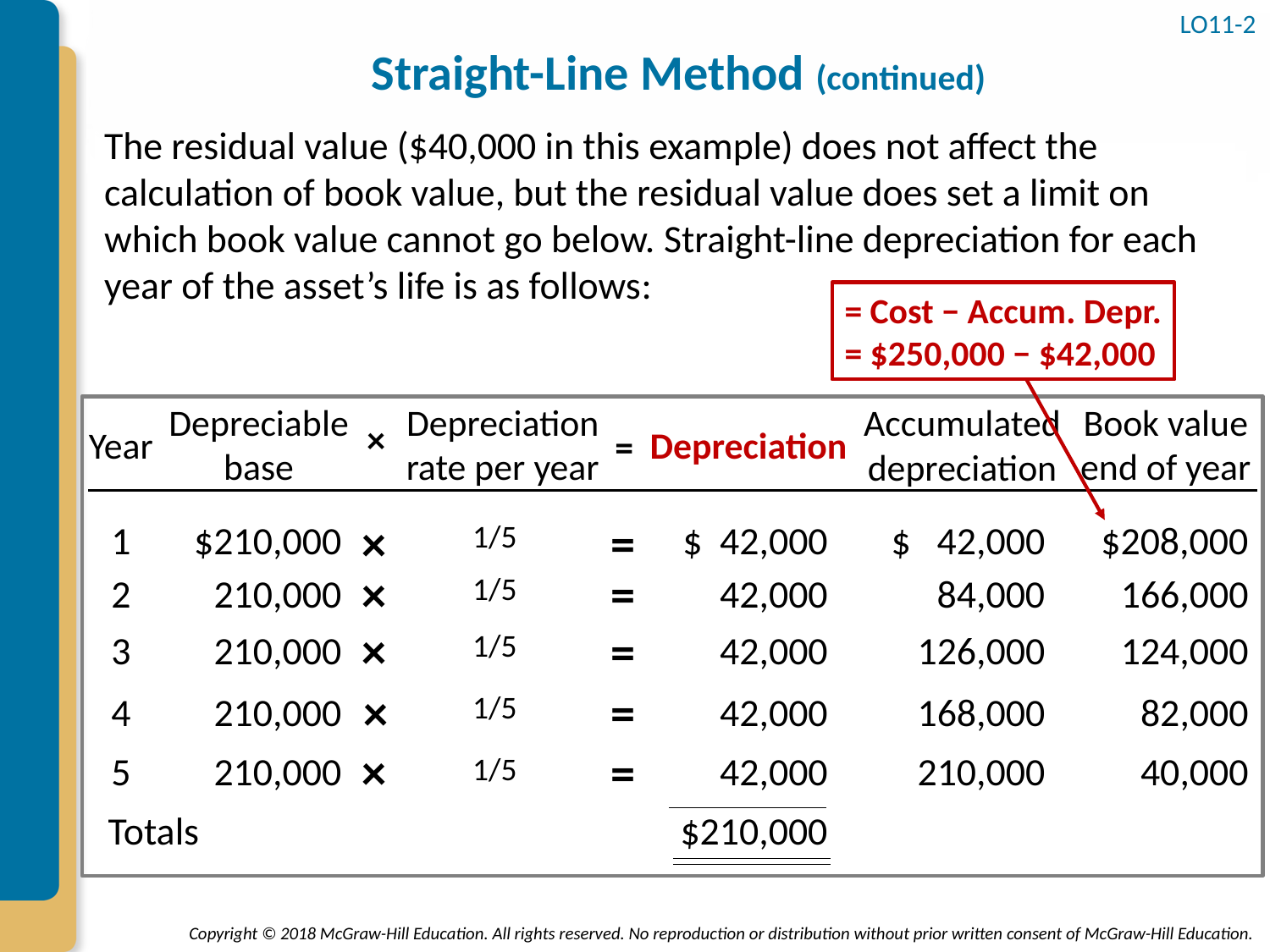

LO11-2
# Straight-Line Method (continued)
The residual value ($40,000 in this example) does not affect the calculation of book value, but the residual value does set a limit on which book value cannot go below. Straight-line depreciation for each year of the asset’s life is as follows:
= Cost − Accum. Depr.
= $250,000 − $42,000
Depreciable base
Depreciation rate per year
Book value end of year
Accumulated depreciation

×
Year
Depreciation
=
×
=
1
$210,000
$  42,000
$   42,000
$208,000
1/5
×
=
1/5
2
210,000
42,000
84,000
166,000
×
=
1/5
3
210,000
42,000
126,000
124,000
×
=
1/5
4
210,000
42,000
168,000
82,000
×
=
5
210,000
42,000
210,000
40,000
1/5
Totals
$210,000